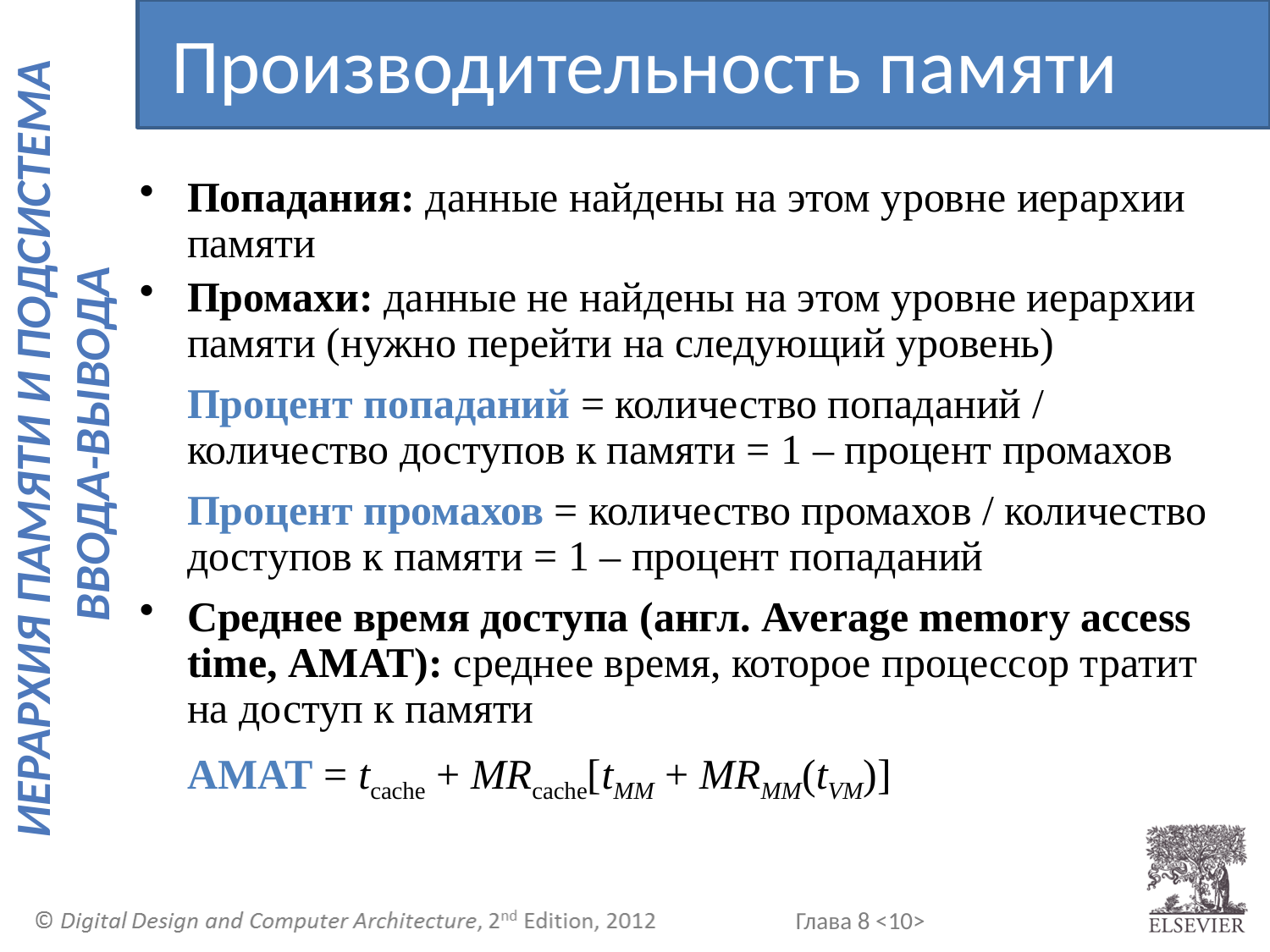

Производительность памяти

Попадания: данные найдены на этом уровне иерархии памяти
Промахи: данные не найдены на этом уровне иерархии памяти (нужно перейти на следующий уровень)

	Процент попаданий = количество попаданий / количество доступов к памяти = 1 – процент промахов

	Процент промахов = количество промахов / количество доступов к памяти = 1 – процент попаданий

Среднее время доступа (англ. Average memory access time, AMAT): среднее время, которое процессор тратит на доступ к памяти

	AMAT = tcache + MRcache[tMM + MRMM(tVM)]